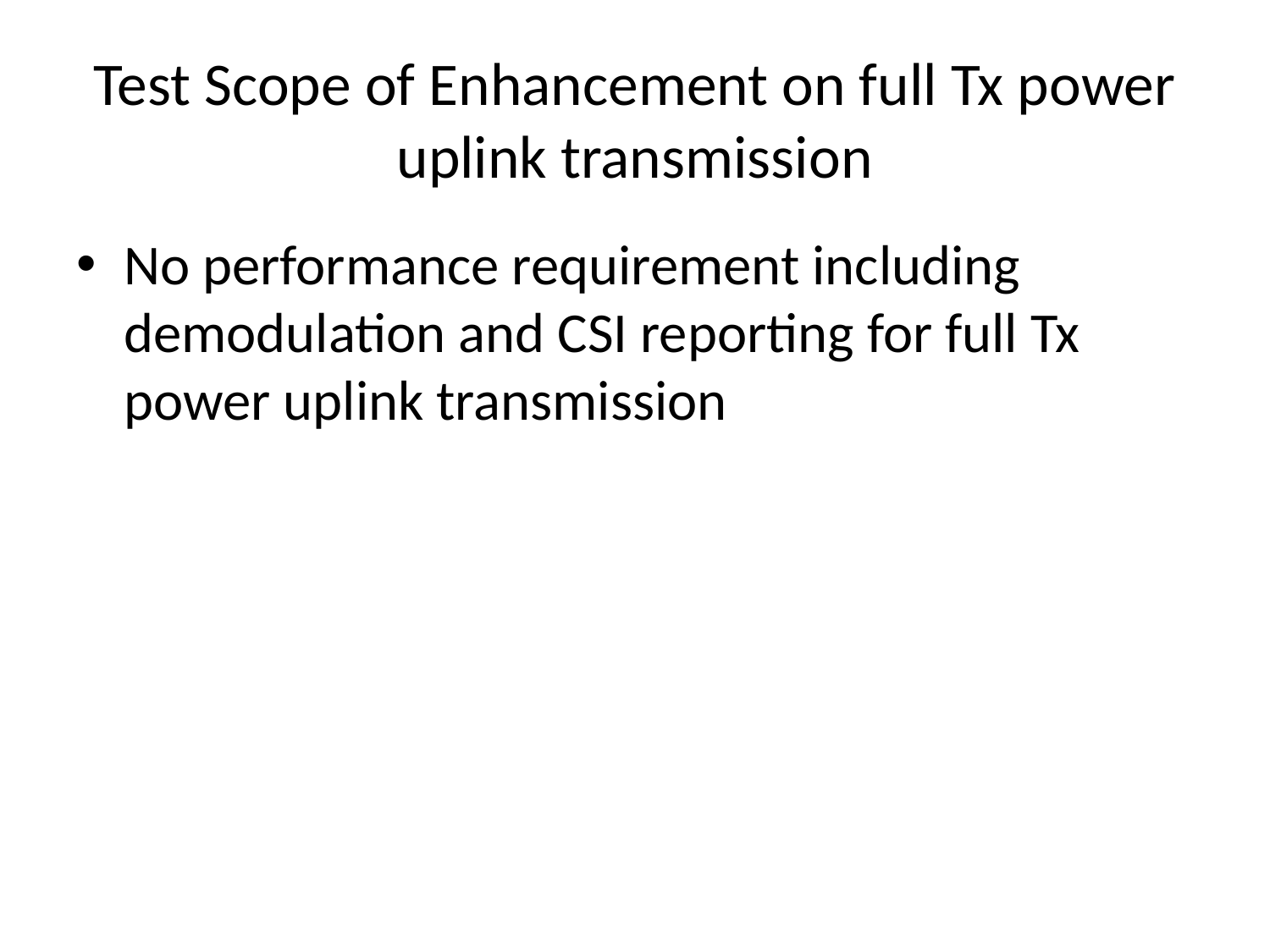

# Test Scope of Enhancement on full Tx power uplink transmission
No performance requirement including demodulation and CSI reporting for full Tx power uplink transmission